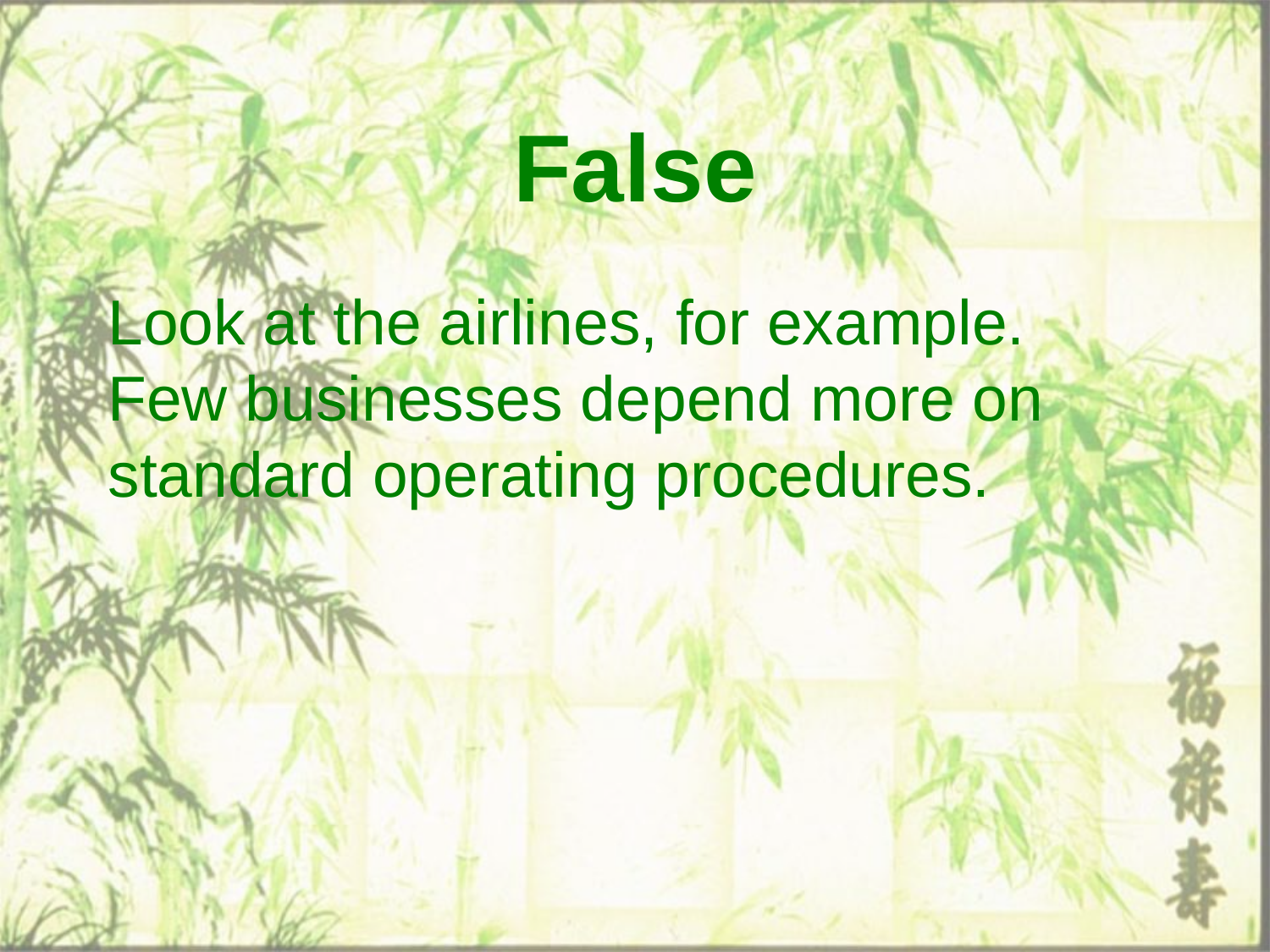

# False
Look at the airlines, for example. Few businesses depend more on standard operating procedures.